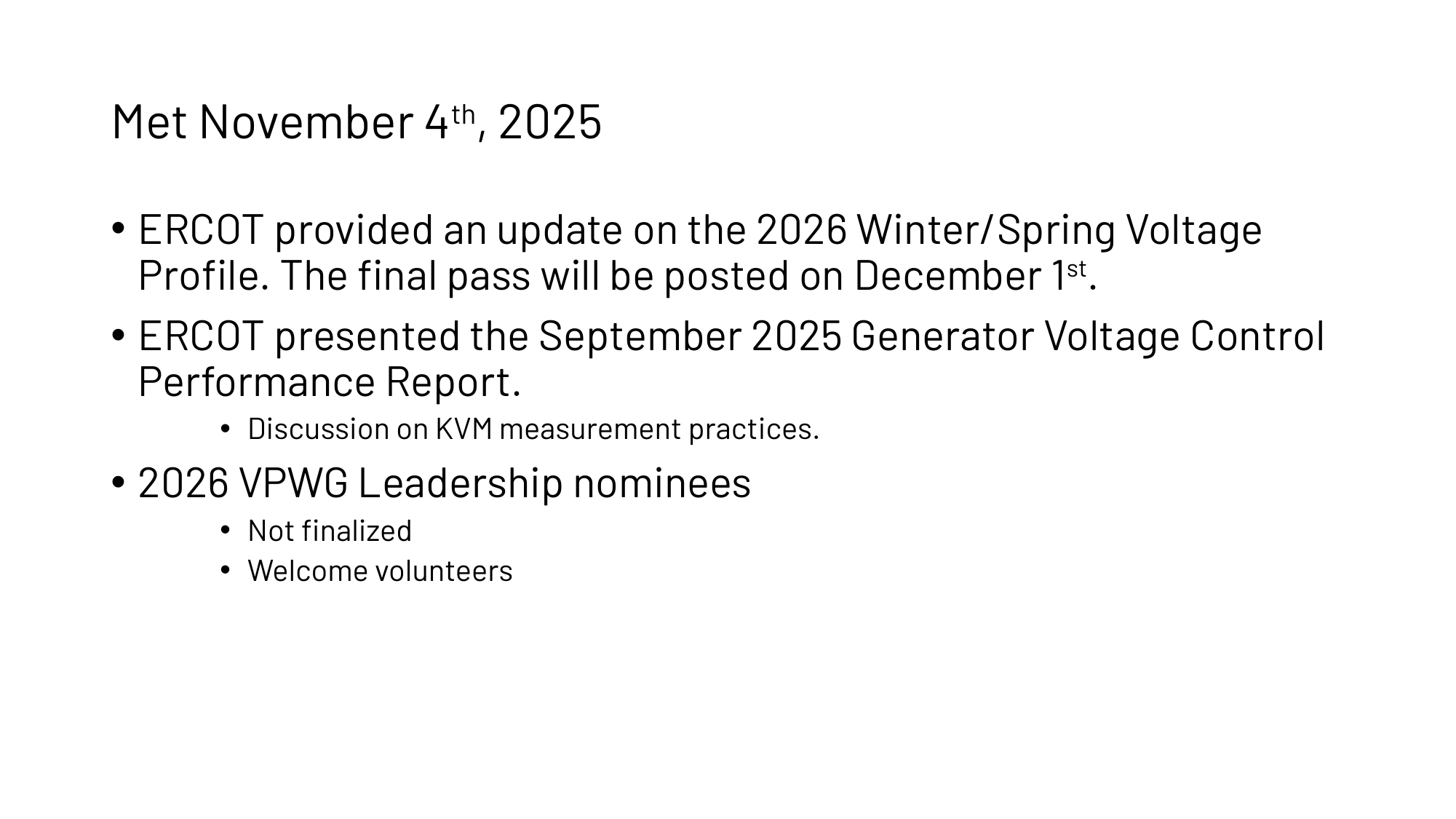

# Met November 4th, 2025
ERCOT provided an update on the 2026 Winter/Spring Voltage Profile. The final pass will be posted on December 1st.
ERCOT presented the September 2025 Generator Voltage Control Performance Report.
Discussion on KVM measurement practices.
2026 VPWG Leadership nominees
Not finalized
Welcome volunteers